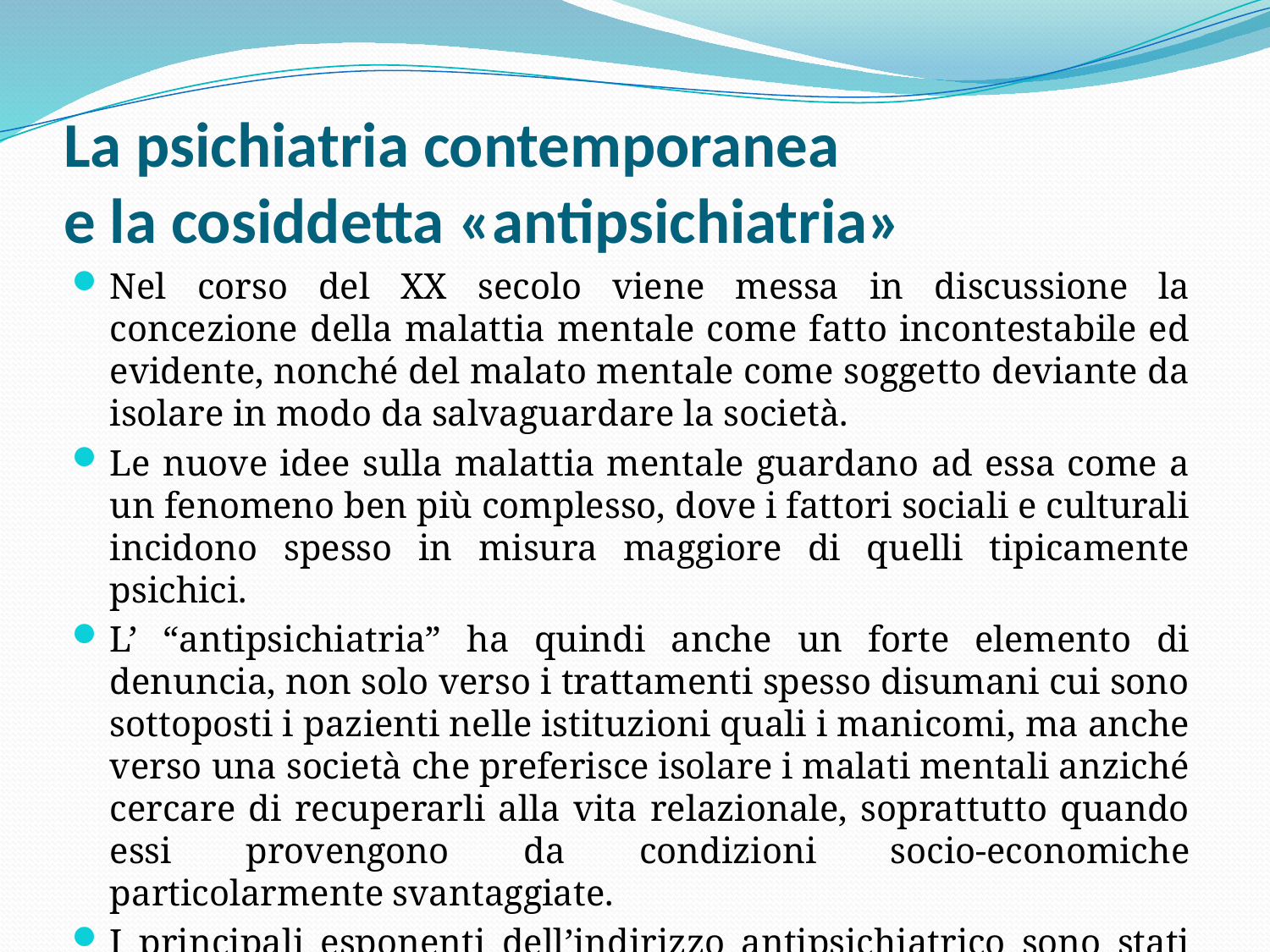

# La psichiatria contemporanea e la cosiddetta «antipsichiatria»
Nel corso del XX secolo viene messa in discussione la concezione della malattia mentale come fatto incontestabile ed evidente, nonché del malato mentale come soggetto deviante da isolare in modo da salvaguardare la società.
Le nuove idee sulla malattia mentale guardano ad essa come a un fenomeno ben più complesso, dove i fattori sociali e culturali incidono spesso in misura maggiore di quelli tipicamente psichici.
L’ “antipsichiatria” ha quindi anche un forte elemento di denuncia, non solo verso i trattamenti spesso disumani cui sono sottoposti i pazienti nelle istituzioni quali i manicomi, ma anche verso una società che preferisce isolare i malati mentali anziché cercare di recuperarli alla vita relazionale, soprattutto quando essi provengono da condizioni socio-economiche particolarmente svantaggiate.
I principali esponenti dell’indirizzo antipsichiatrico sono stati Ronald Laing, Thomas Szasz, David Cooper.